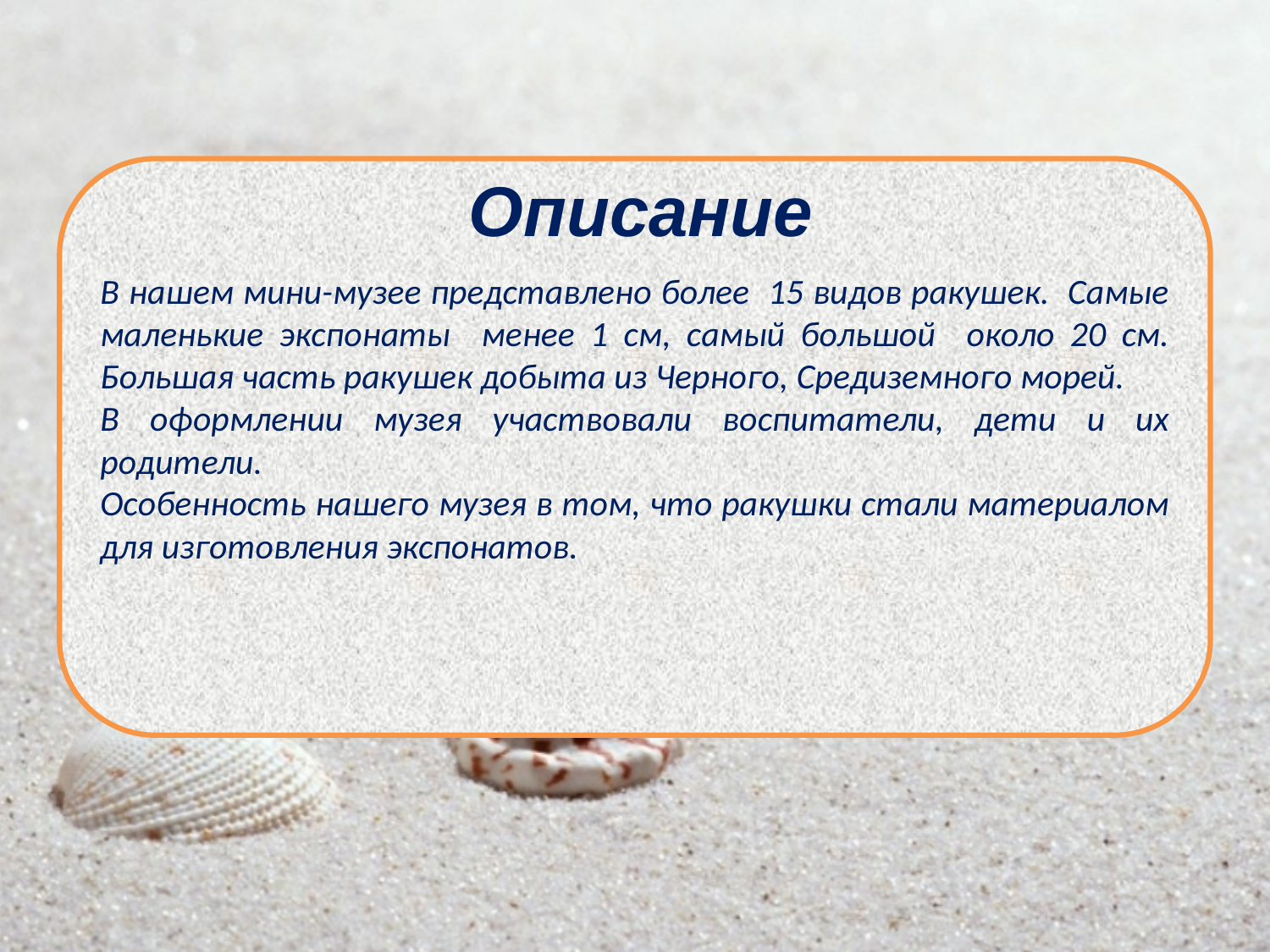

Описание

В нашем мини-музее представлено более  15 видов ракушек.  Самые маленькие экспонаты  менее 1 см, самый большой  около 20 см. Большая часть ракушек добыта из Черного, Средиземного морей.
В оформлении музея участвовали воспитатели, дети и их родители.
Особенность нашего музея в том, что ракушки стали материалом для изготовления экспонатов.